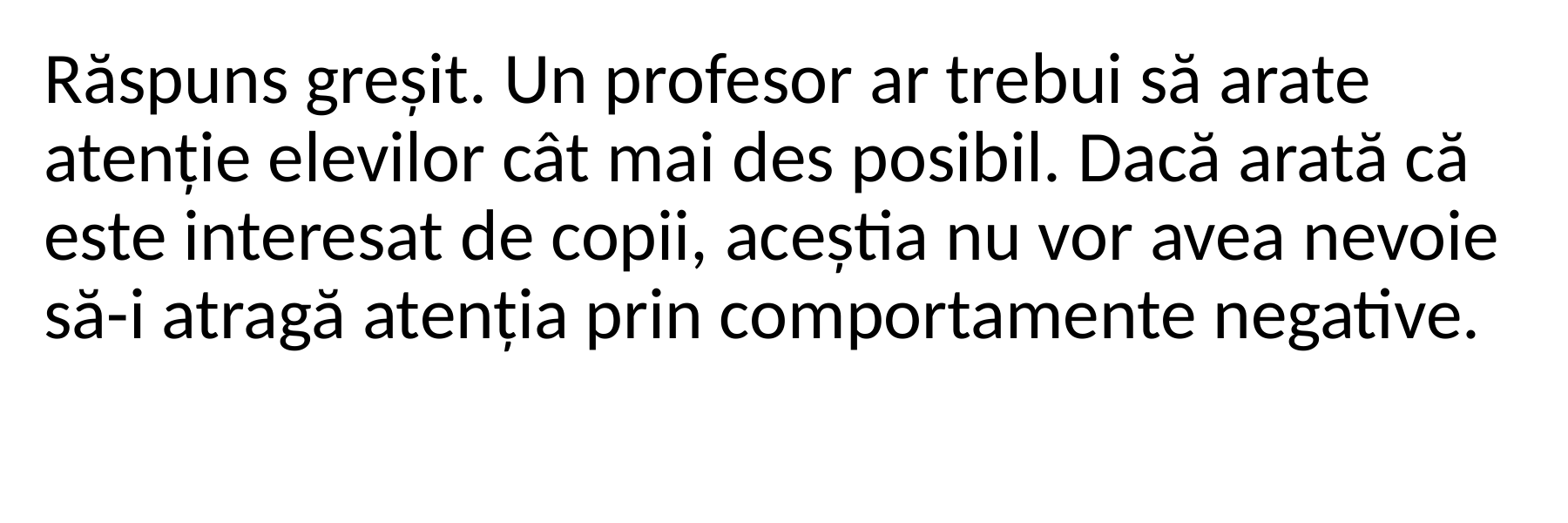

Răspuns greșit. Un profesor ar trebui să arate atenție elevilor cât mai des posibil. Dacă arată că este interesat de copii, aceștia nu vor avea nevoie să-i atragă atenția prin comportamente negative.